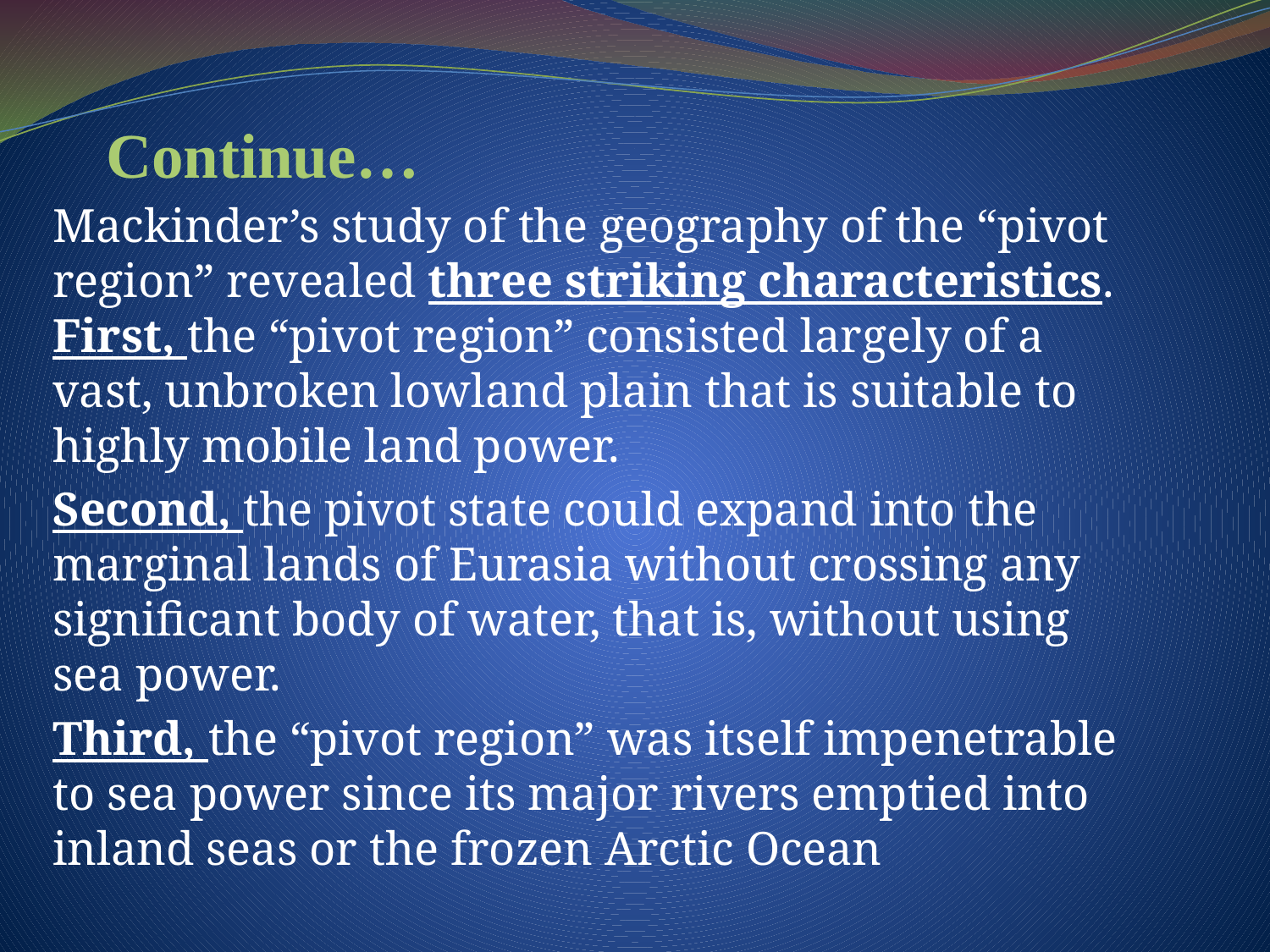

# Continue…
Mackinder’s study of the geography of the “pivot region” revealed three striking characteristics. First, the “pivot region” consisted largely of a vast, unbroken lowland plain that is suitable to highly mobile land power.
Second, the pivot state could expand into the marginal lands of Eurasia without crossing any significant body of water, that is, without using sea power.
Third, the “pivot region” was itself impenetrable to sea power since its major rivers emptied into inland seas or the frozen Arctic Ocean